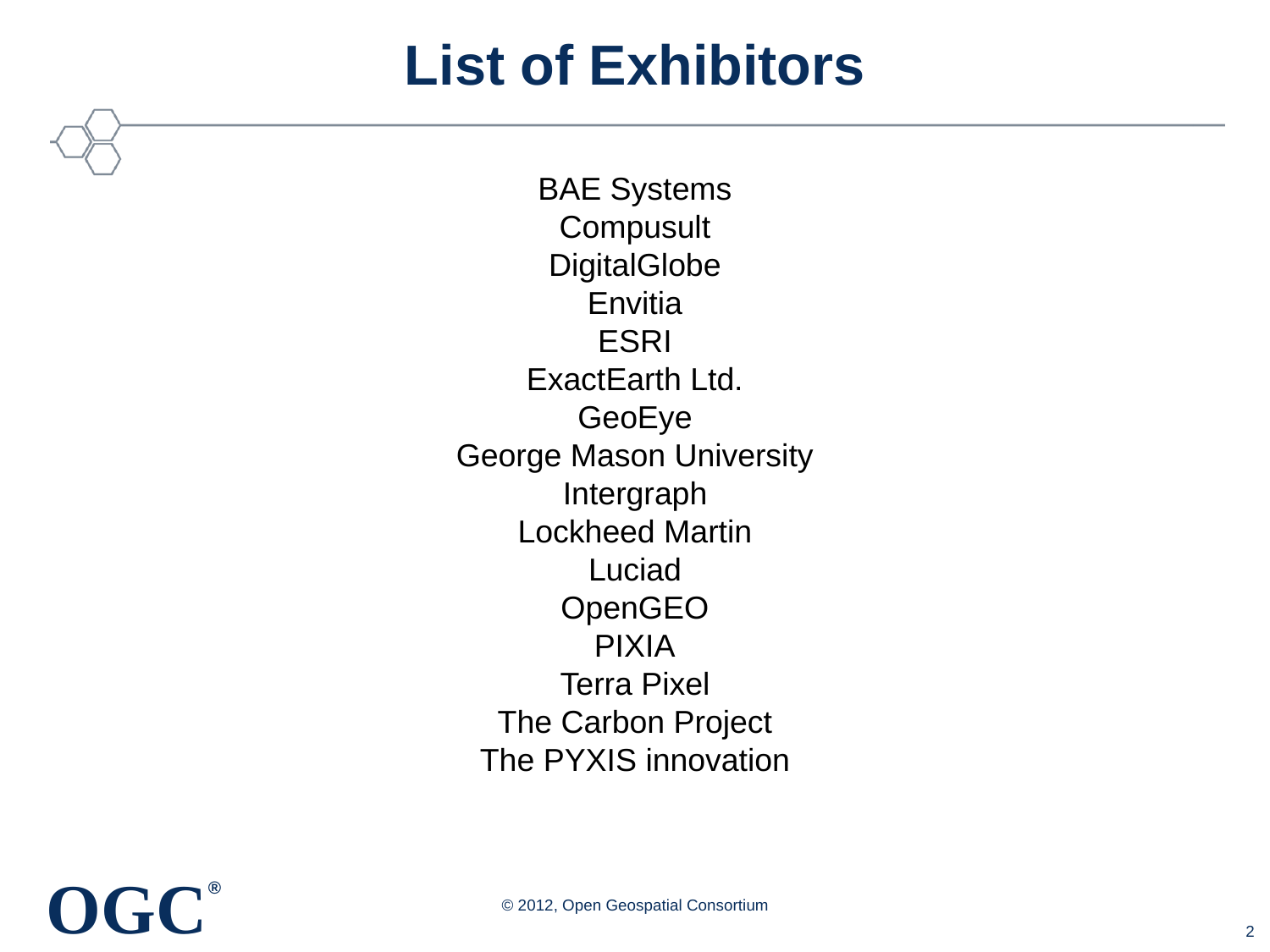

# List of Exhibitors
BAE Systems
Compusult
DigitalGlobe
Envitia
ESRI
ExactEarth Ltd.
GeoEye
George Mason University
Intergraph
Lockheed Martin
Luciad
OpenGEO
PIXIA
Terra Pixel
The Carbon Project
The PYXIS innovation
© 2012, Open Geospatial Consortium
2